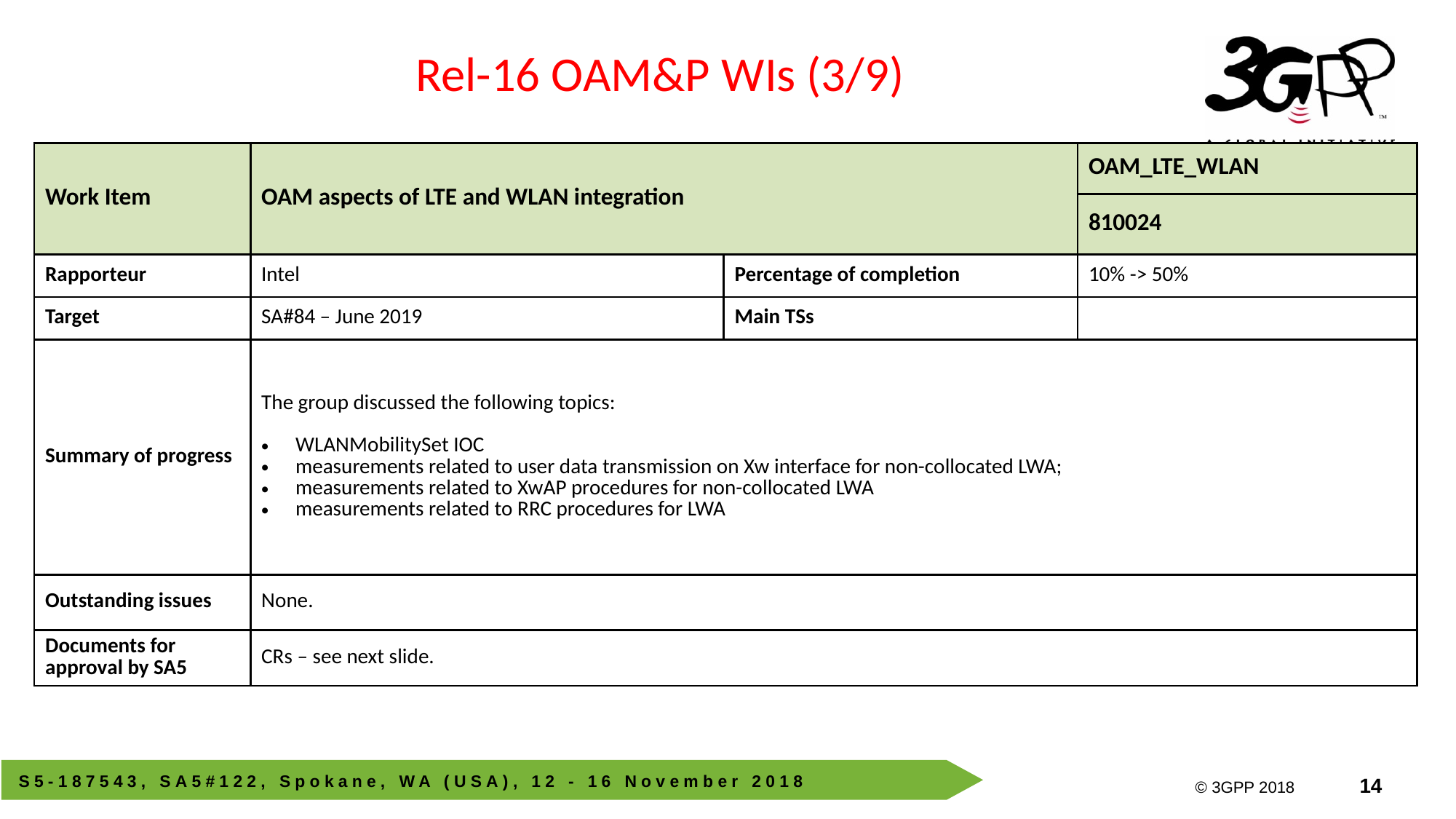

Rel-16 OAM&P WIs (3/9)
| Work Item | OAM aspects of LTE and WLAN integration |  | OAM\_LTE\_WLAN |
| --- | --- | --- | --- |
|  |  |  | 810024 |
| Rapporteur | Intel | Percentage of completion | 10% -> 50% |
| Target | SA#84 – June 2019 | Main TSs |  |
| Summary of progress | The group discussed the following topics: WLANMobilitySet IOC measurements related to user data transmission on Xw interface for non-collocated LWA; measurements related to XwAP procedures for non-collocated LWA measurements related to RRC procedures for LWA |  |  |
| Outstanding issues | None. |  |  |
| Documents for approval by SA5 | CRs – see next slide. |  |  |